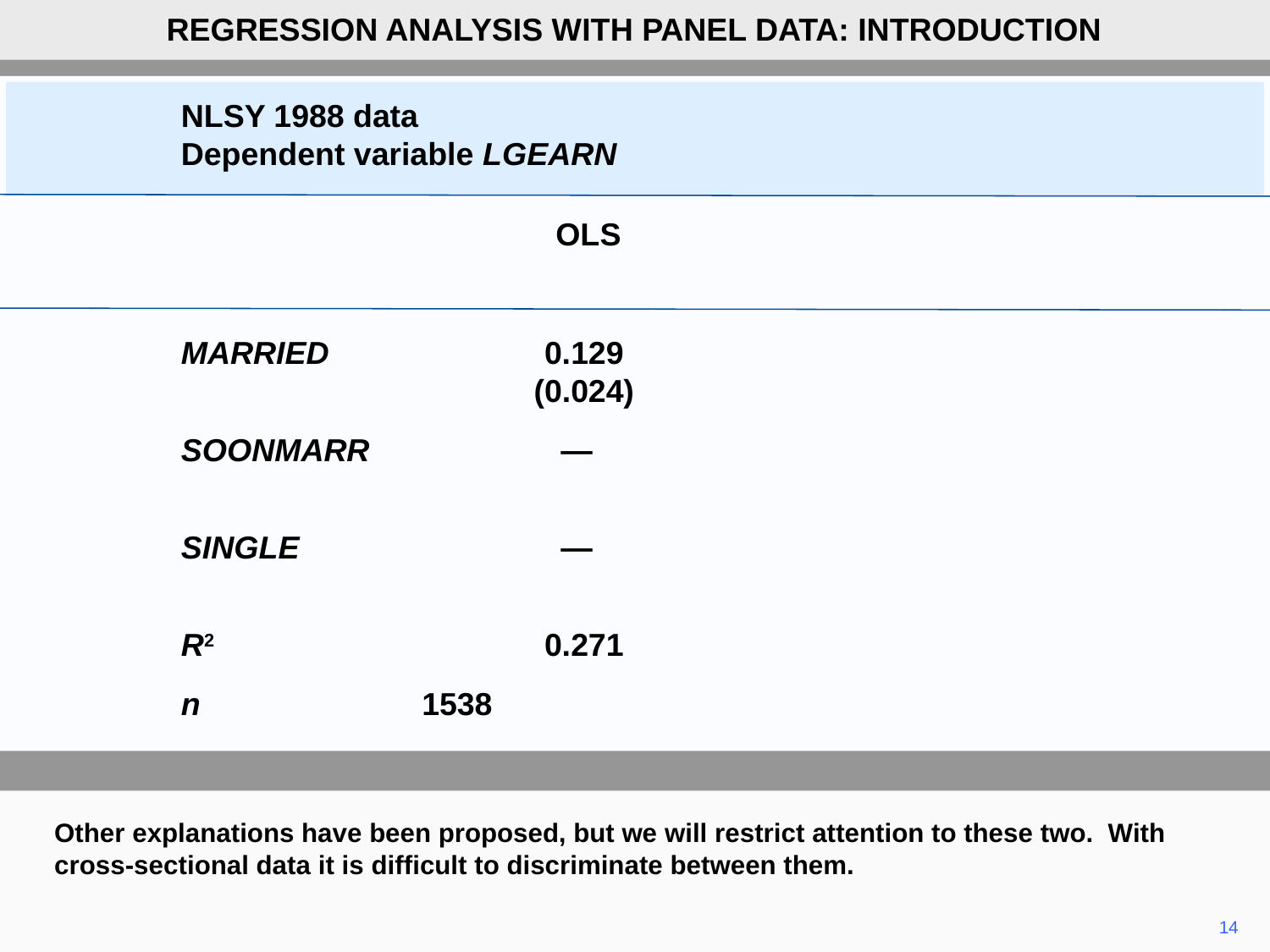

REGRESSION ANALYSIS WITH PANEL DATA: INTRODUCTION

NLSY 1988 data
Dependent variable LGEARN
	OLS

MARRIED	0.129
	(0.024)
SOONMARR	—

SINGLE	—

R2	0.271
n                         1538

Other explanations have been proposed, but we will restrict attention to these two.  With cross-sectional data it is difficult to discriminate between them.
14